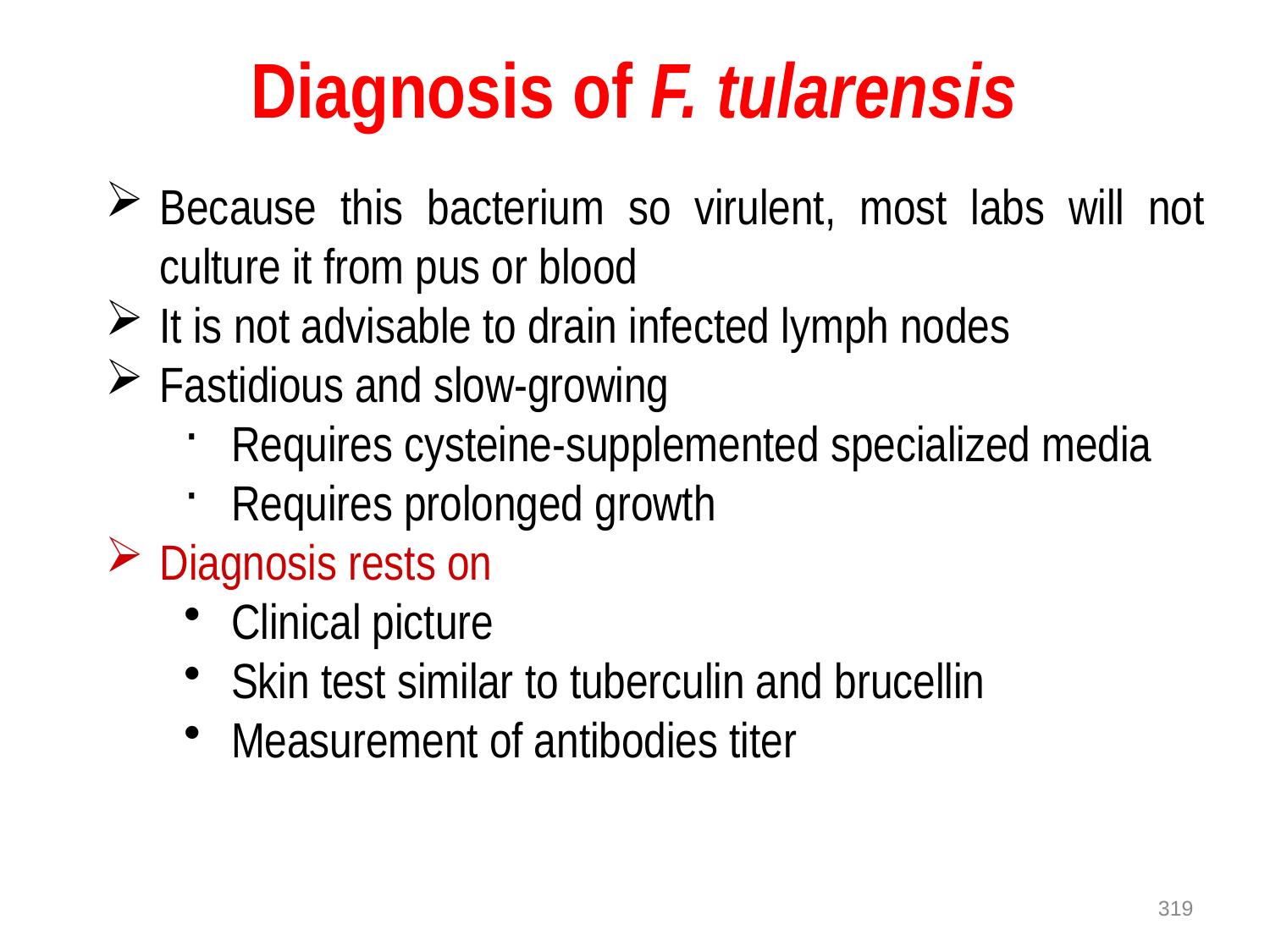

Diagnosis of F. tularensis
Because this bacterium so virulent, most labs will not culture it from pus or blood
It is not advisable to drain infected lymph nodes
Fastidious and slow-growing
Requires cysteine-supplemented specialized media
Requires prolonged growth
Diagnosis rests on
Clinical picture
Skin test similar to tuberculin and brucellin
Measurement of antibodies titer

319